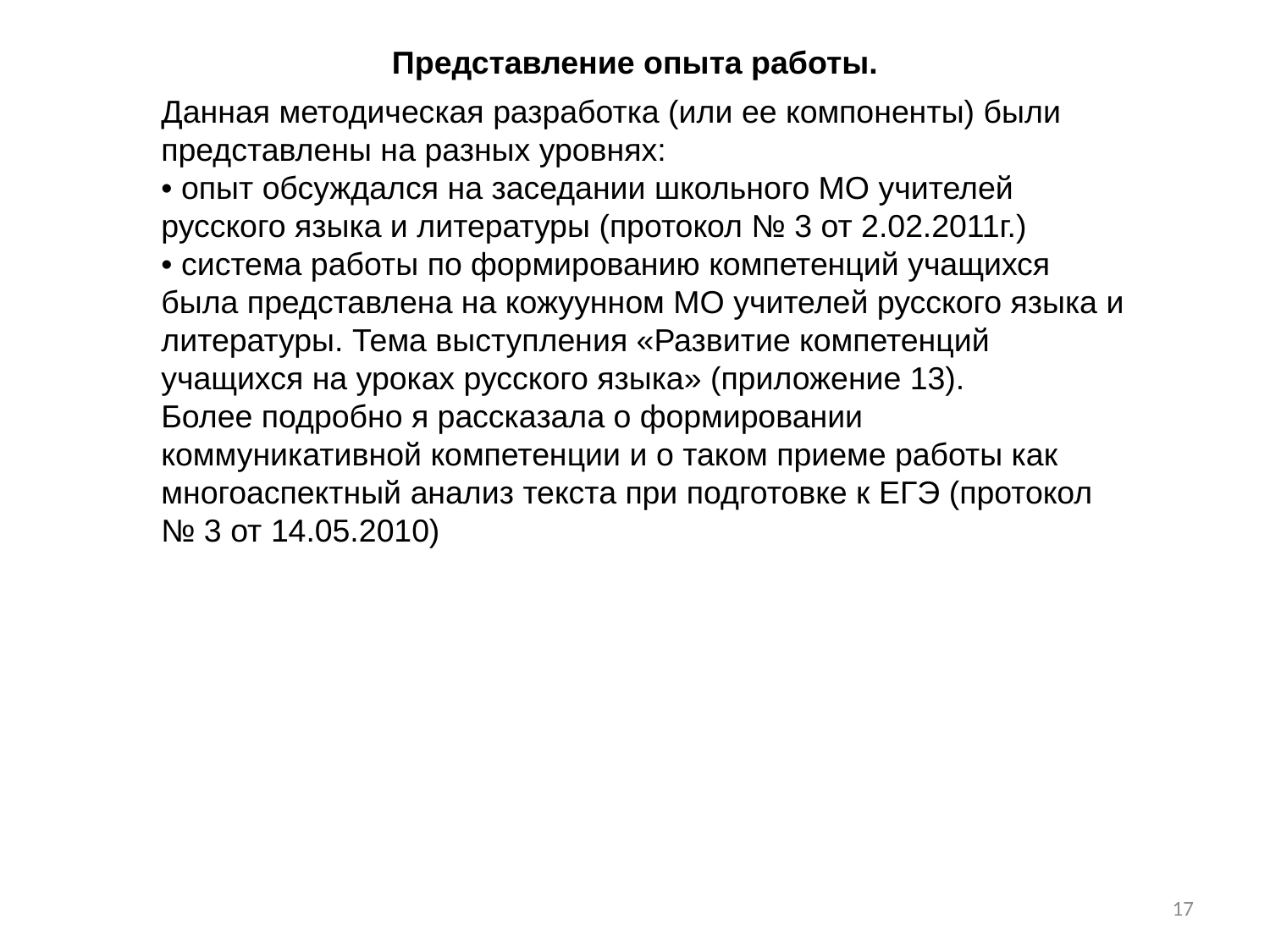

Представление опыта работы.

Данная методическая разработка (или ее компоненты) были представлены на разных уровнях: 
• опыт обсуждался на заседании школьного МО учителей русского языка и литературы (протокол № 3 от 2.02.2011г.) 
• система работы по формированию компетенций учащихся была представлена на кожуунном МО учителей русского языка и литературы. Тема выступления «Развитие компетенций учащихся на уроках русского языка» (приложение 13). 
Более подробно я рассказала о формировании коммуникативной компетенции и о таком приеме работы как многоаспектный анализ текста при подготовке к ЕГЭ (протокол № 3 от 14.05.2010)
17